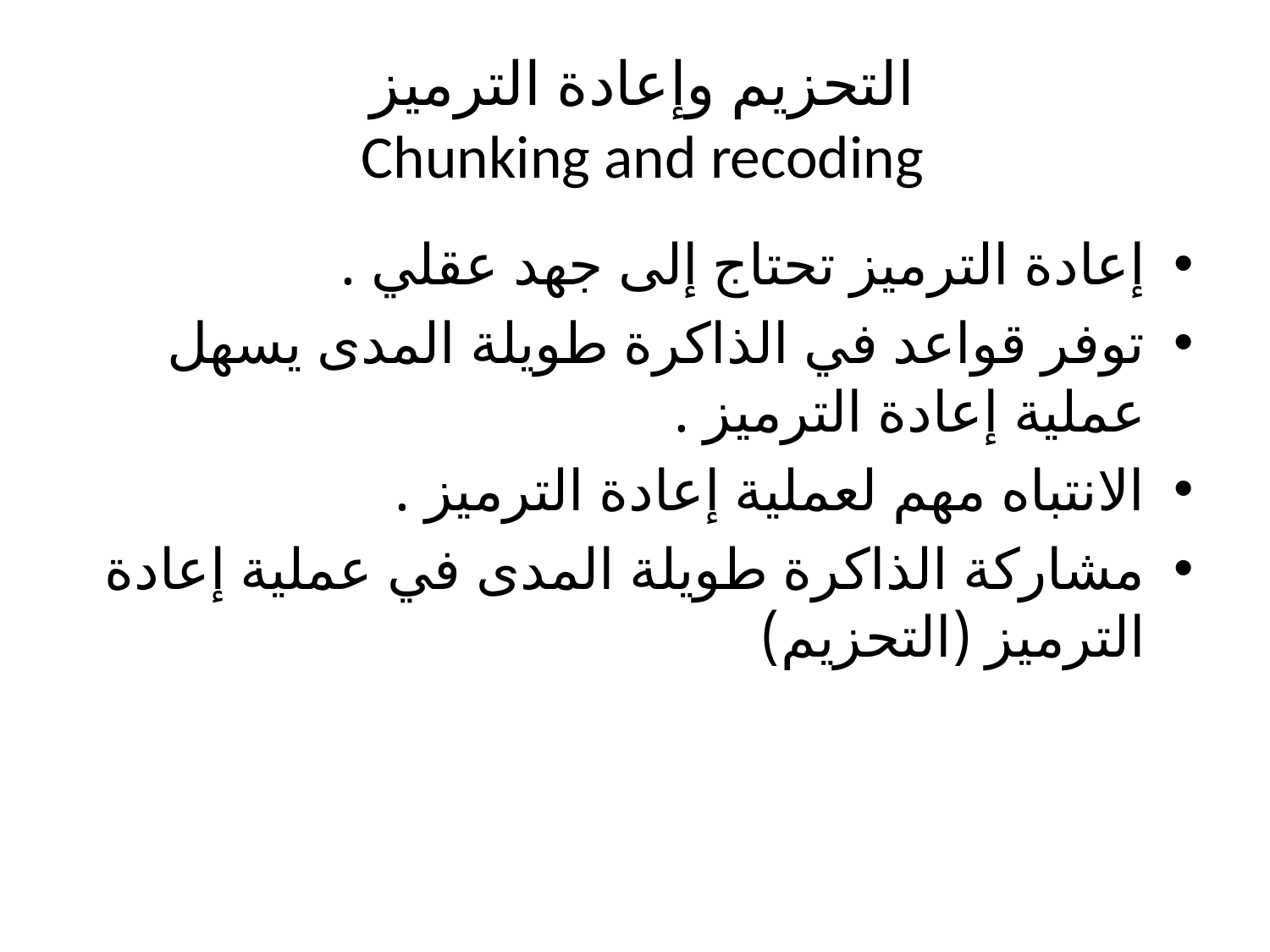

# التحزيم وإعادة الترميز Chunking and recoding
إعادة الترميز تحتاج إلى جهد عقلي .
توفر قواعد في الذاكرة طويلة المدى يسهل عملية إعادة الترميز .
الانتباه مهم لعملية إعادة الترميز .
مشاركة الذاكرة طويلة المدى في عملية إعادة الترميز (التحزيم)